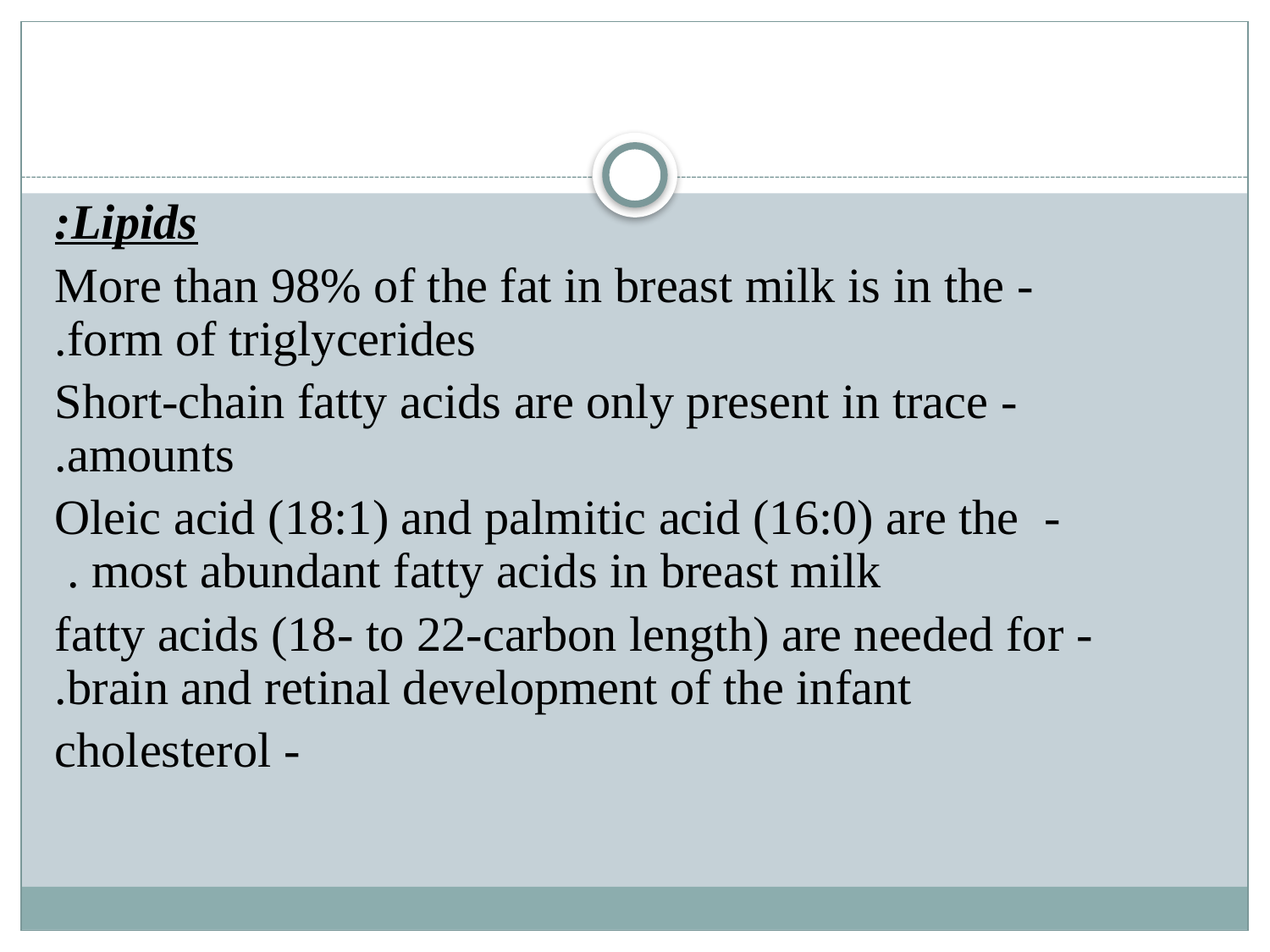

Lipids:
- More than 98% of the fat in breast milk is in the form of triglycerides.
- Short-chain fatty acids are only present in trace amounts.
-  Oleic acid (18:1) and palmitic acid (16:0) are the most abundant fatty acids in breast milk .
- fatty acids (18- to 22-carbon length) are needed for brain and retinal development of the infant.
- cholesterol